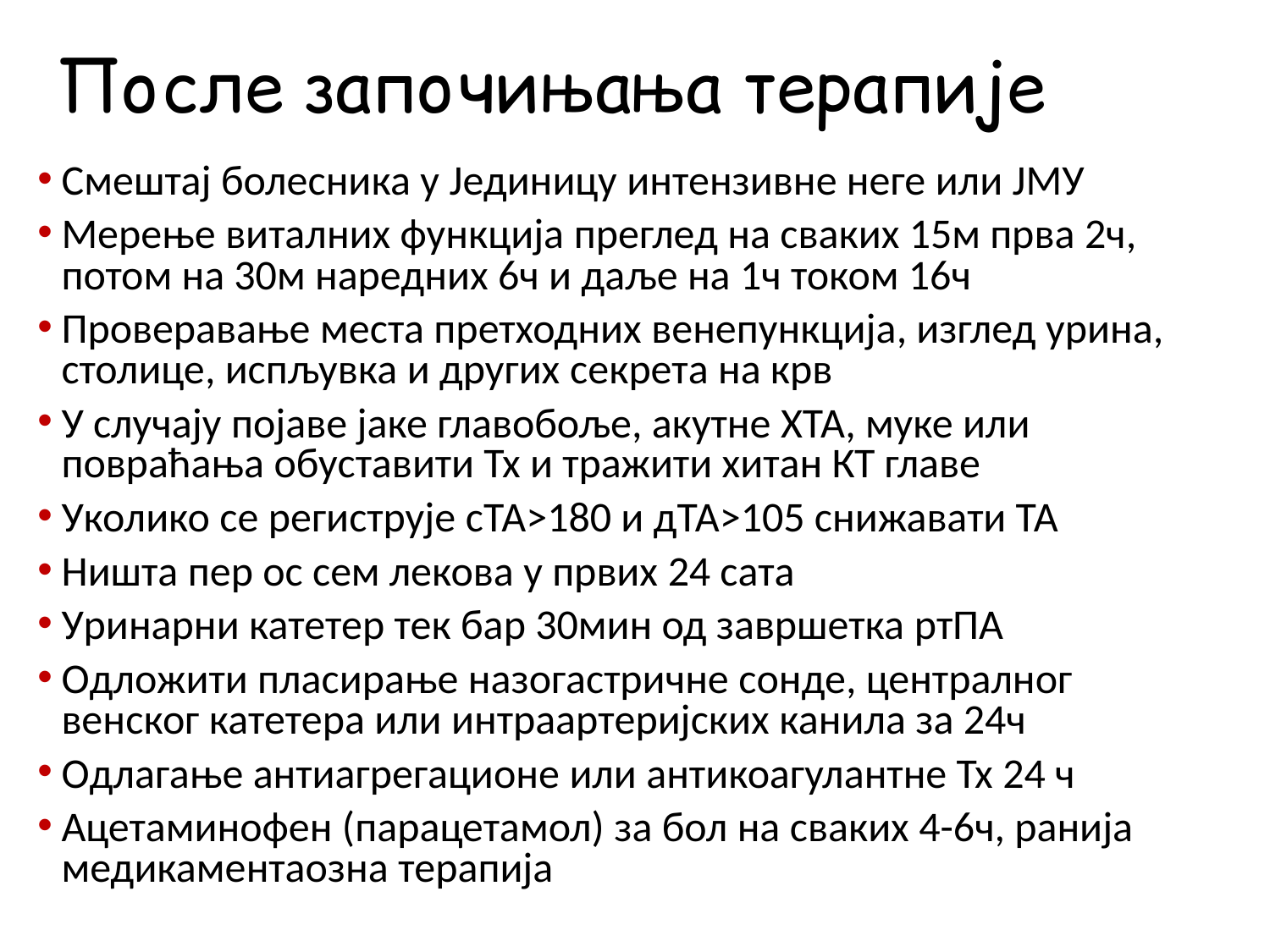

# После започињања терапије
Смештај болесника у Јединицу интензивне неге или ЈМУ
Мерење виталних функција преглед на сваких 15м прва 2ч, потом на 30м наредних 6ч и даље на 1ч током 16ч
Проверавање места претходних венепункција, изглед урина, столице, испљувка и других секрета на крв
У случају појаве јаке главобоље, акутне ХТА, муке или повраћања обуставити Тх и тражити хитан КТ главе
Уколико се региструје сТА>180 и дТА>105 снижавати ТА
Ништа пер ос сем лекова у првих 24 сата
Уринарни катетер тек бар 30мин од завршетка ртПА
Одложити пласирање назогастричне сонде, централног венског катетера или интраартеријских канила за 24ч
Одлагање антиагрегационе или антикоагулантне Тх 24 ч
Ацетаминофен (парацетамол) за бол на сваких 4-6ч, ранија медикаментаозна терапија